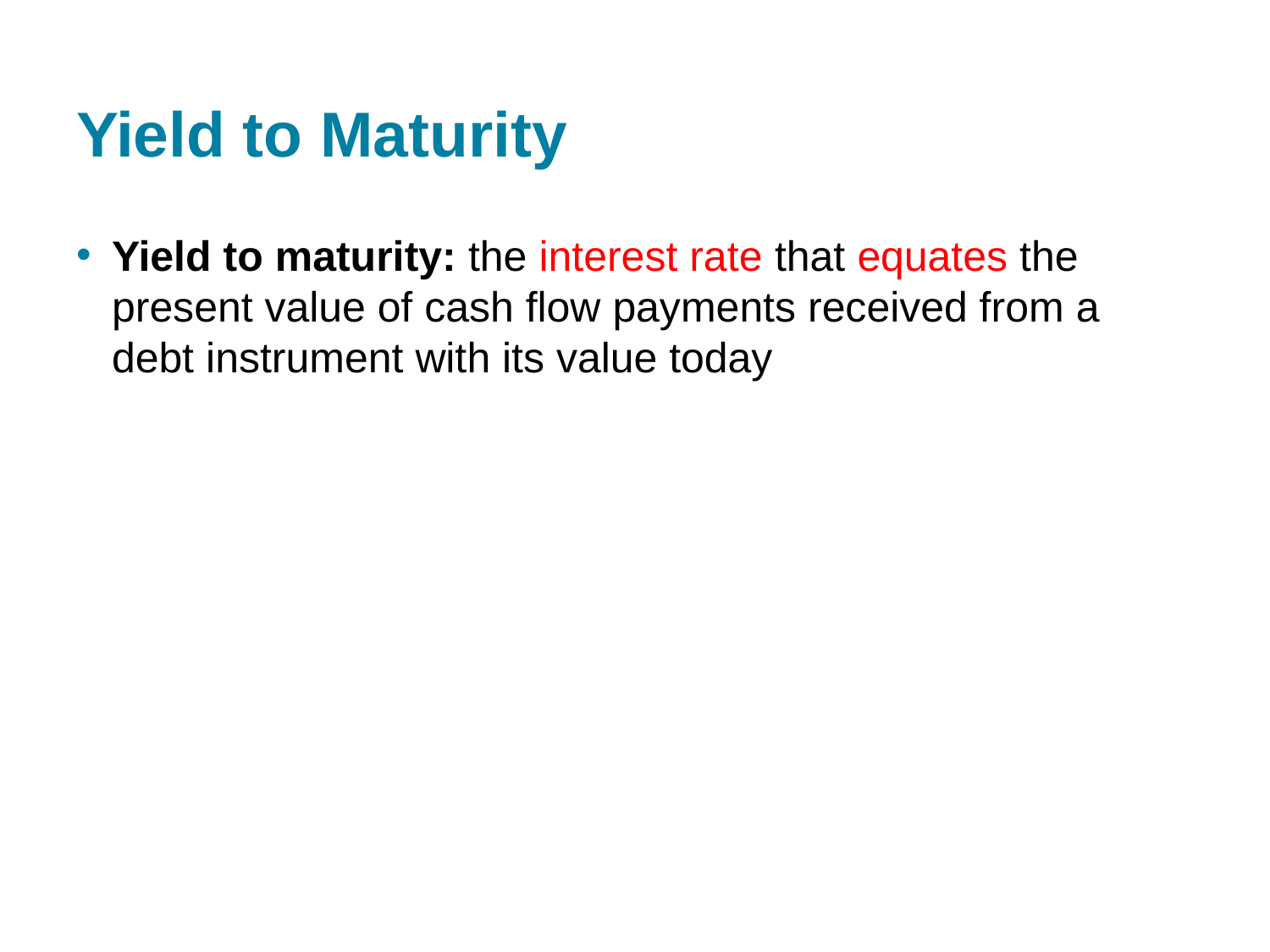

# Yield to Maturity
Yield to maturity: the interest rate that equates the present value of cash flow payments received from a debt instrument with its value today